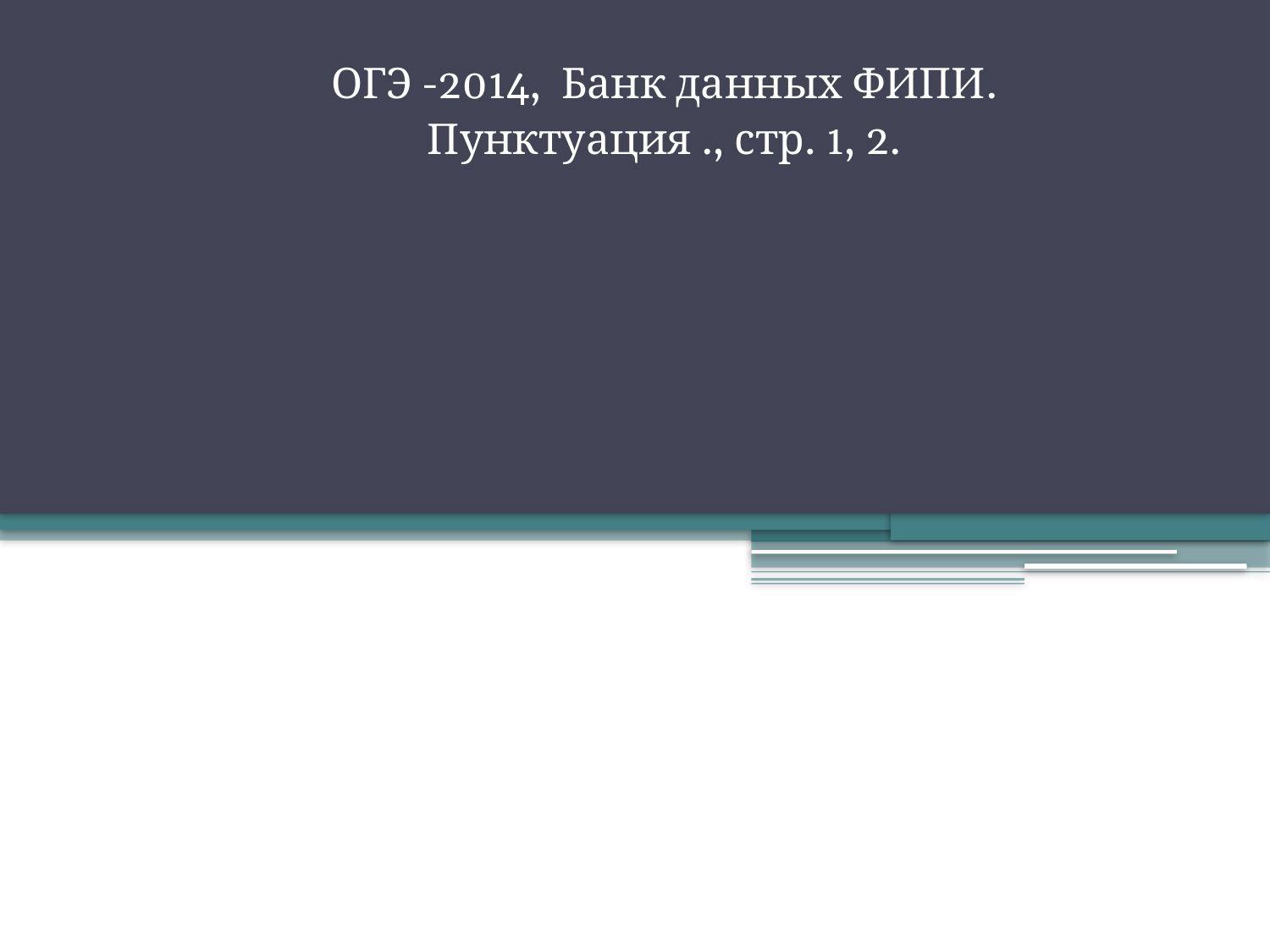

ОГЭ -2014,  Банк данных ФИПИ.
Пунктуация ., стр. 1, 2.